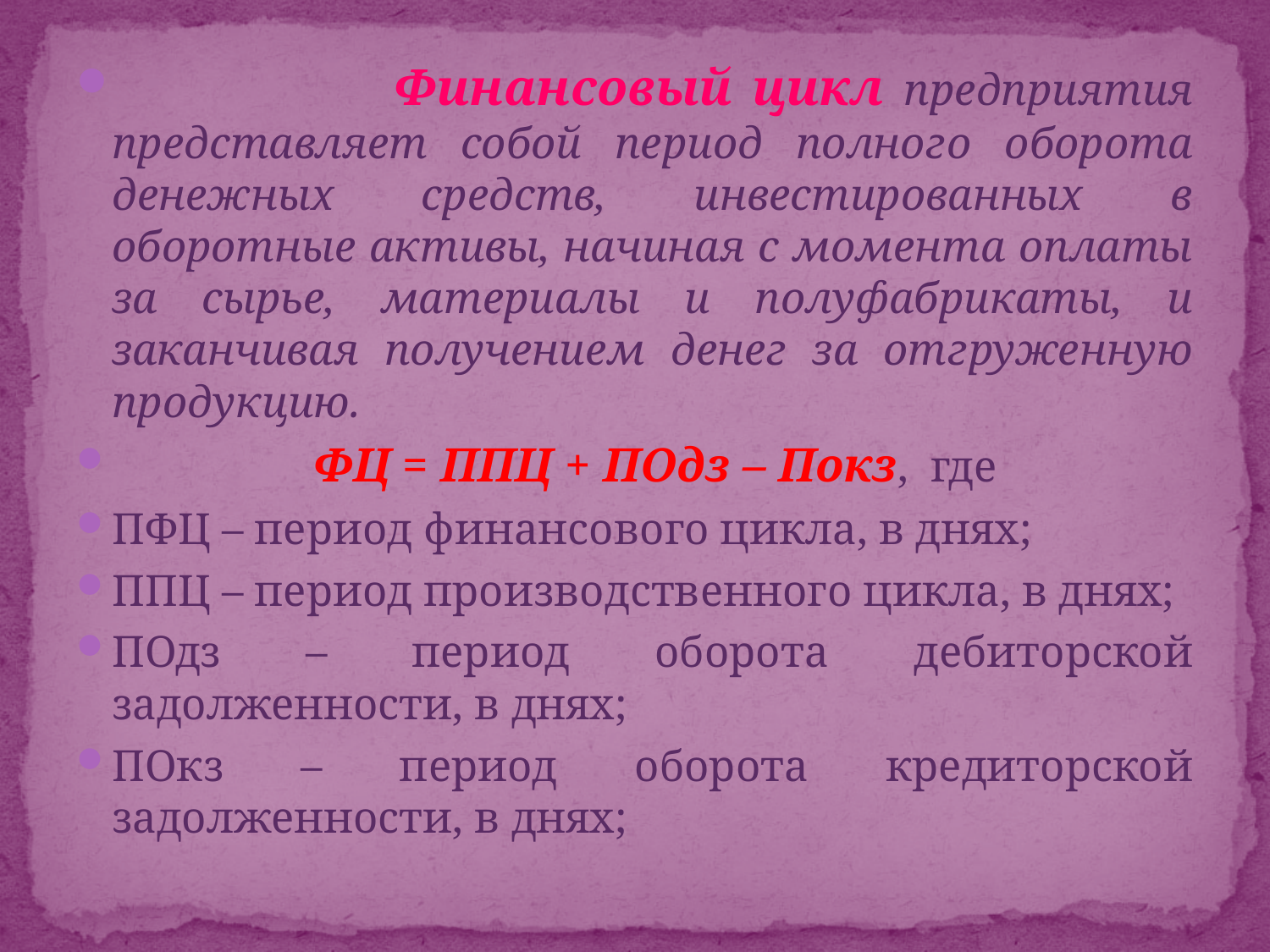

Финансовый цикл предприятия представляет собой период полного оборота денежных средств, инвестированных в оборотные активы, начиная с момента оплаты за сырье, материалы и полуфабрикаты, и заканчивая получением денег за отгруженную продукцию.
                  ФЦ = ППЦ + ПОдз – Покз,  где
ПФЦ – период финансового цикла, в днях;
ППЦ – период производственного цикла, в днях;
ПОдз – период оборота дебиторской задолженности, в днях;
ПОкз – период оборота кредиторской задолженности, в днях;